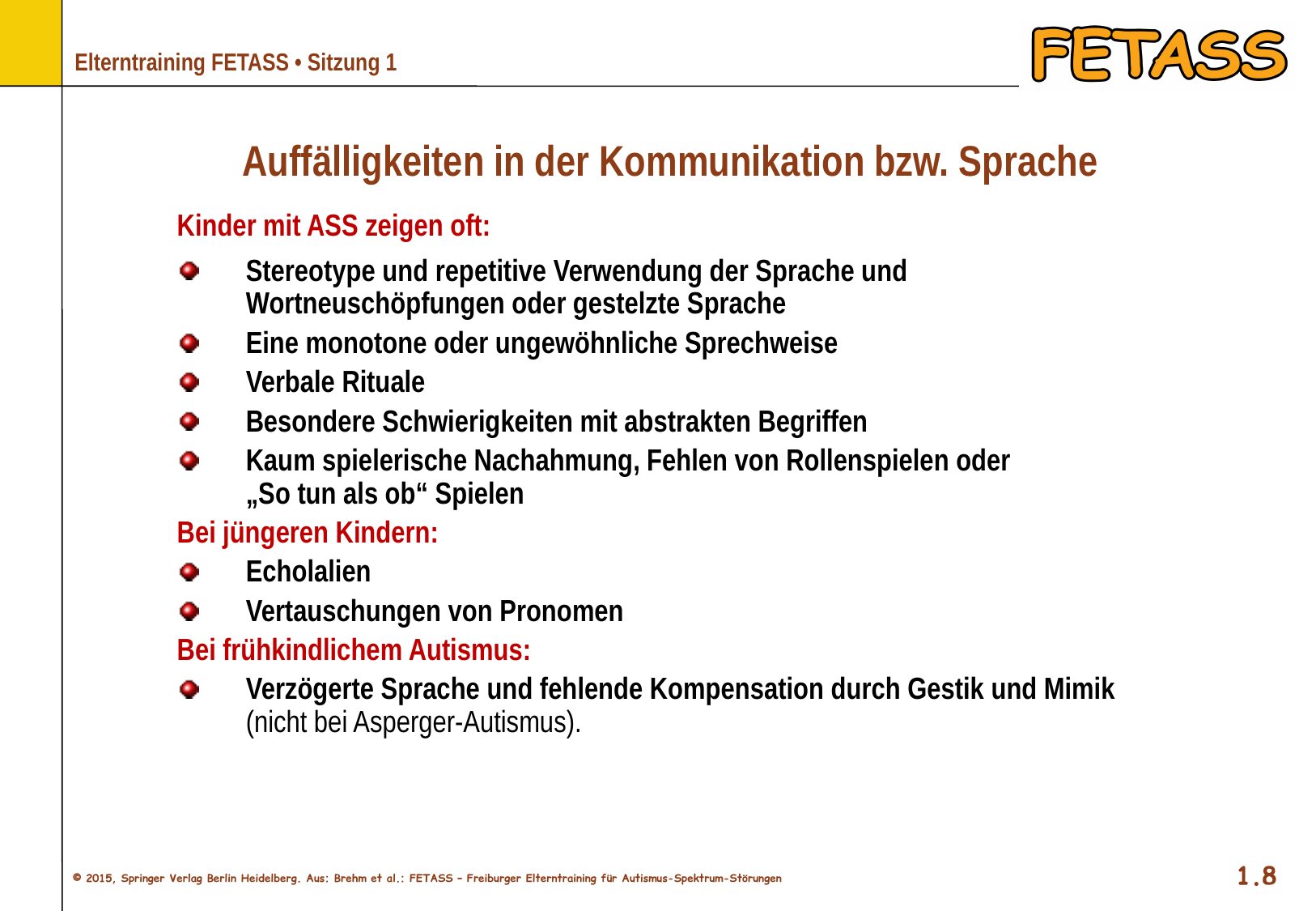

# Auffälligkeiten in der Kommunikation bzw. Sprache
Kinder mit ASS zeigen oft:
Stereotype und repetitive Verwendung der Sprache und
Wortneuschöpfungen oder gestelzte Sprache
Eine monotone oder ungewöhnliche Sprechweise
Verbale Rituale
Besondere Schwierigkeiten mit abstrakten Begriffen
Kaum spielerische Nachahmung, Fehlen von Rollenspielen oder
„So tun als ob“ Spielen
Bei jüngeren Kindern:
Echolalien
Vertauschungen von Pronomen
Bei frühkindlichem Autismus:
Verzögerte Sprache und fehlende Kompensation durch Gestik und Mimik (nicht bei Asperger-Autismus).